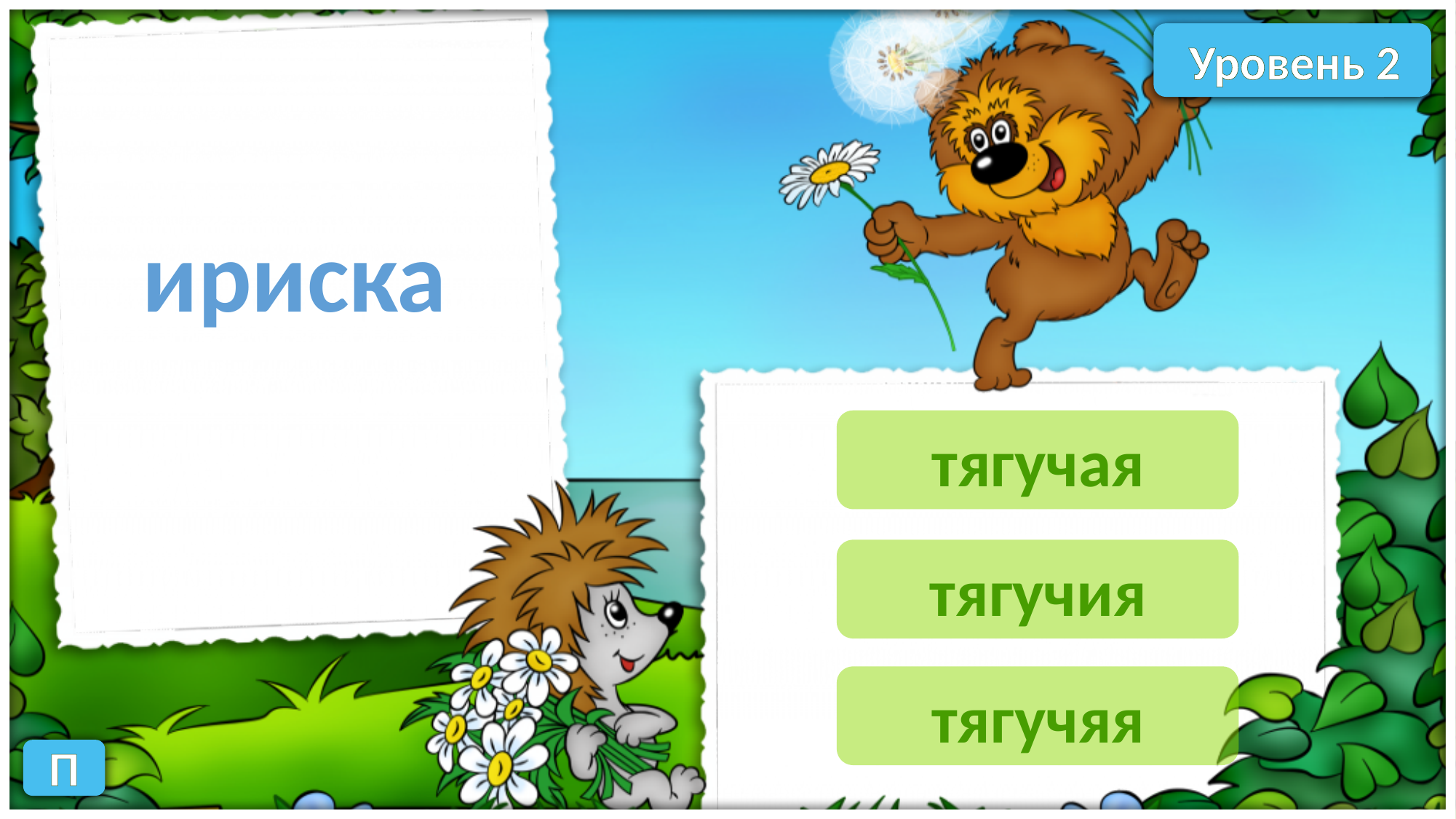

Уровень 2
ириска

тягучая

тягучия

тягучяя
П